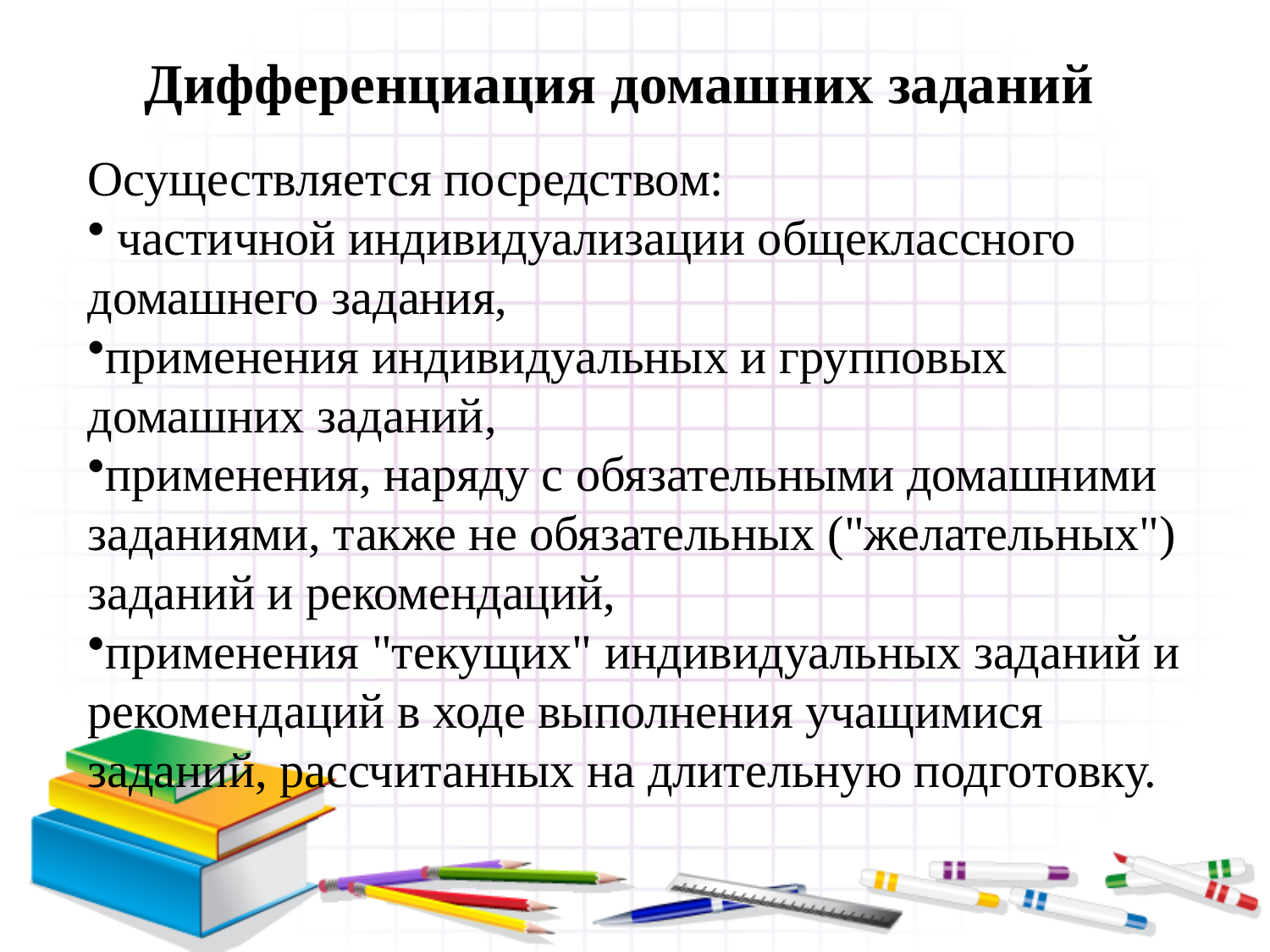

# Дифференциация домашних заданий
Осуществляется посредством:
 частичной индивидуализации общеклассного домашнего задания,
применения индивидуальных и групповых домашних заданий,
применения, наряду с обязательными домашними заданиями, также не обязательных ("желательных") заданий и рекомендаций,
применения "текущих" индивидуальных заданий и рекомендаций в ходе выполнения учащимися заданий, рассчитанных на длительную подготовку.